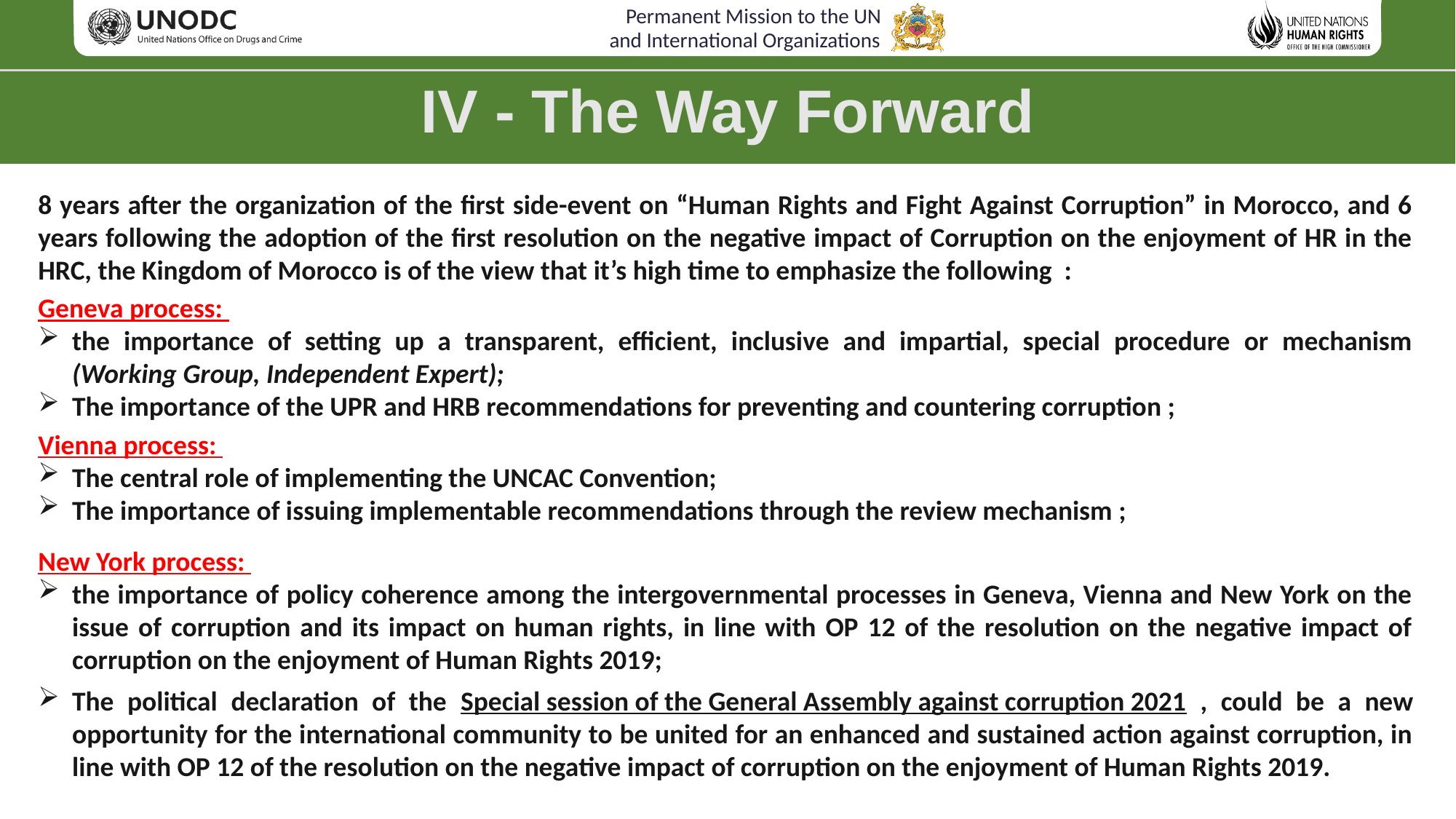

# IV - The Way Forward
8 years after the organization of the first side-event on “Human Rights and Fight Against Corruption” in Morocco, and 6 years following the adoption of the first resolution on the negative impact of Corruption on the enjoyment of HR in the HRC, the Kingdom of Morocco is of the view that it’s high time to emphasize the following  :

Geneva process:
the importance of setting up a transparent, efficient, inclusive and impartial, special procedure or mechanism (Working Group, Independent Expert);
The importance of the UPR and HRB recommendations for preventing and countering corruption ;

Vienna process:
The central role of implementing the UNCAC Convention;
The importance of issuing implementable recommendations through the review mechanism ;

New York process:
the importance of policy coherence among the intergovernmental processes in Geneva, Vienna and New York on the issue of corruption and its impact on human rights, in line with OP 12 of the resolution on the negative impact of corruption on the enjoyment of Human Rights 2019;

The political declaration of the Special session of the General Assembly against corruption 2021 , could be a new opportunity for the international community to be united for an enhanced and sustained action against corruption, in line with OP 12 of the resolution on the negative impact of corruption on the enjoyment of Human Rights 2019.